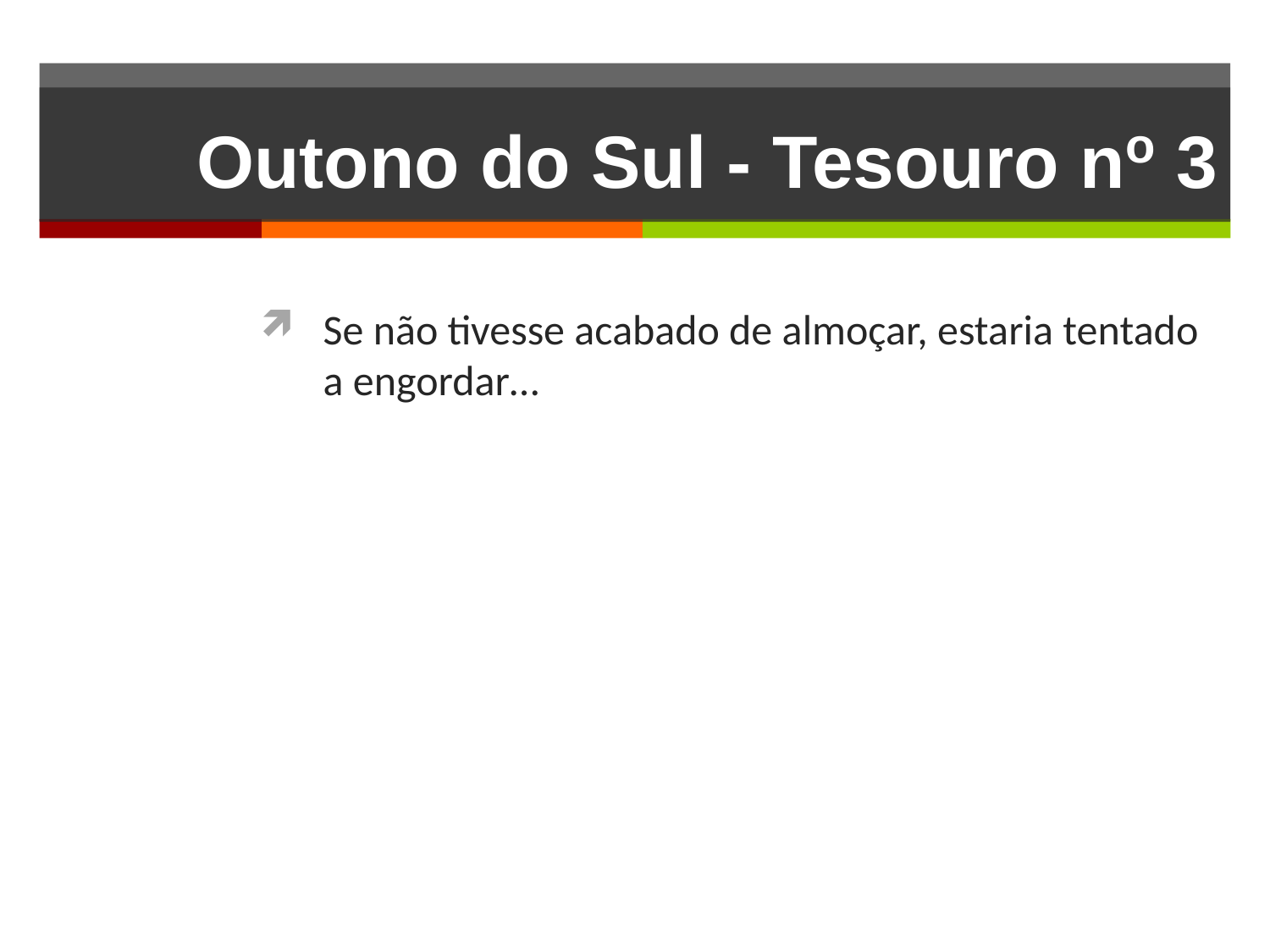

# Outono do Sul - Tesouro no 3
Se não tivesse acabado de almoçar, estaria tentado a engordar…